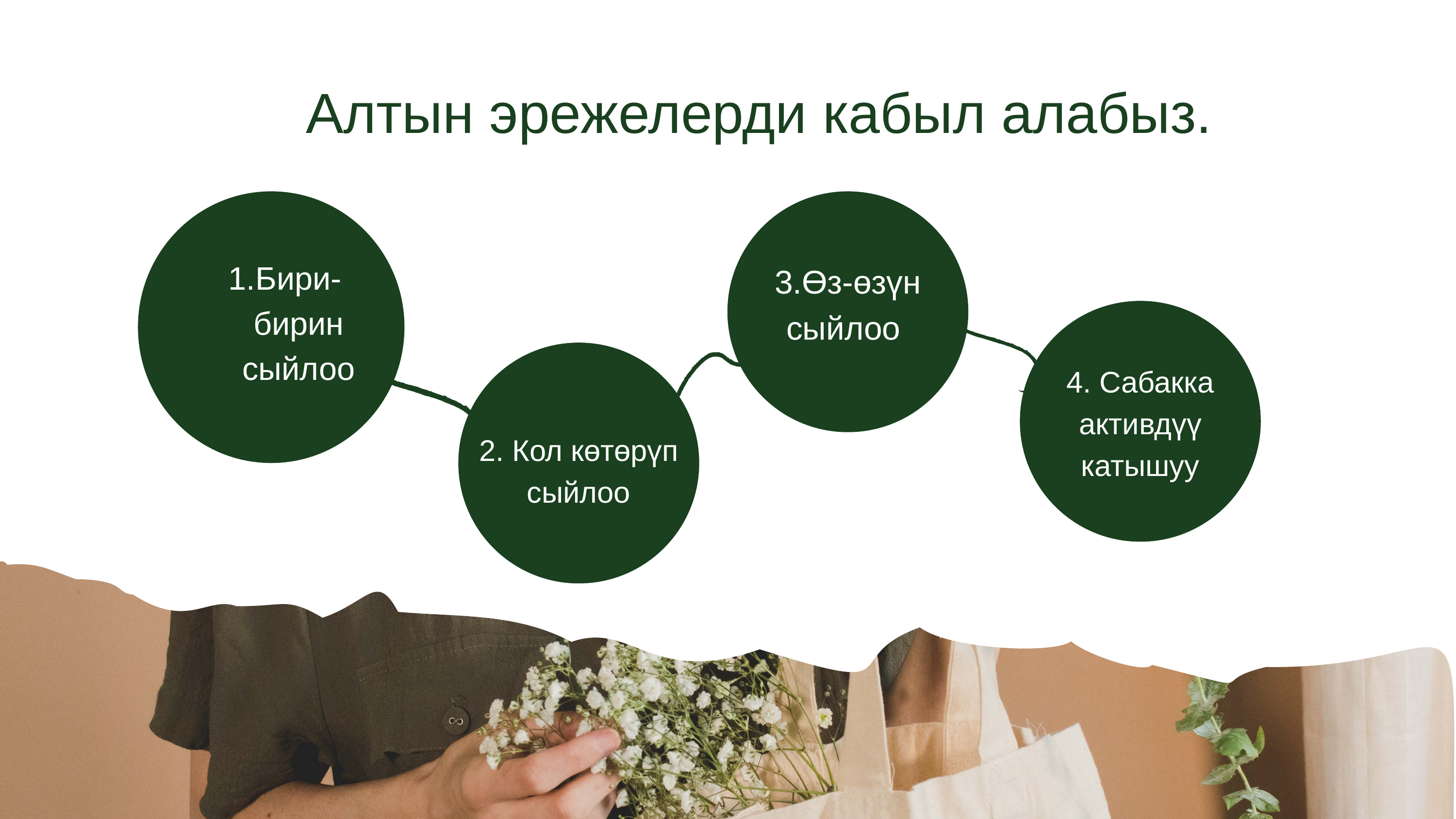

Алтын эрежелерди кабыл алабыз.

Бири-бирин сыйлоо

3.Өз-өзүн сыйлоо

4. Сабакка активдүү катышуу
2. Кол көтөрүп сыйлоо